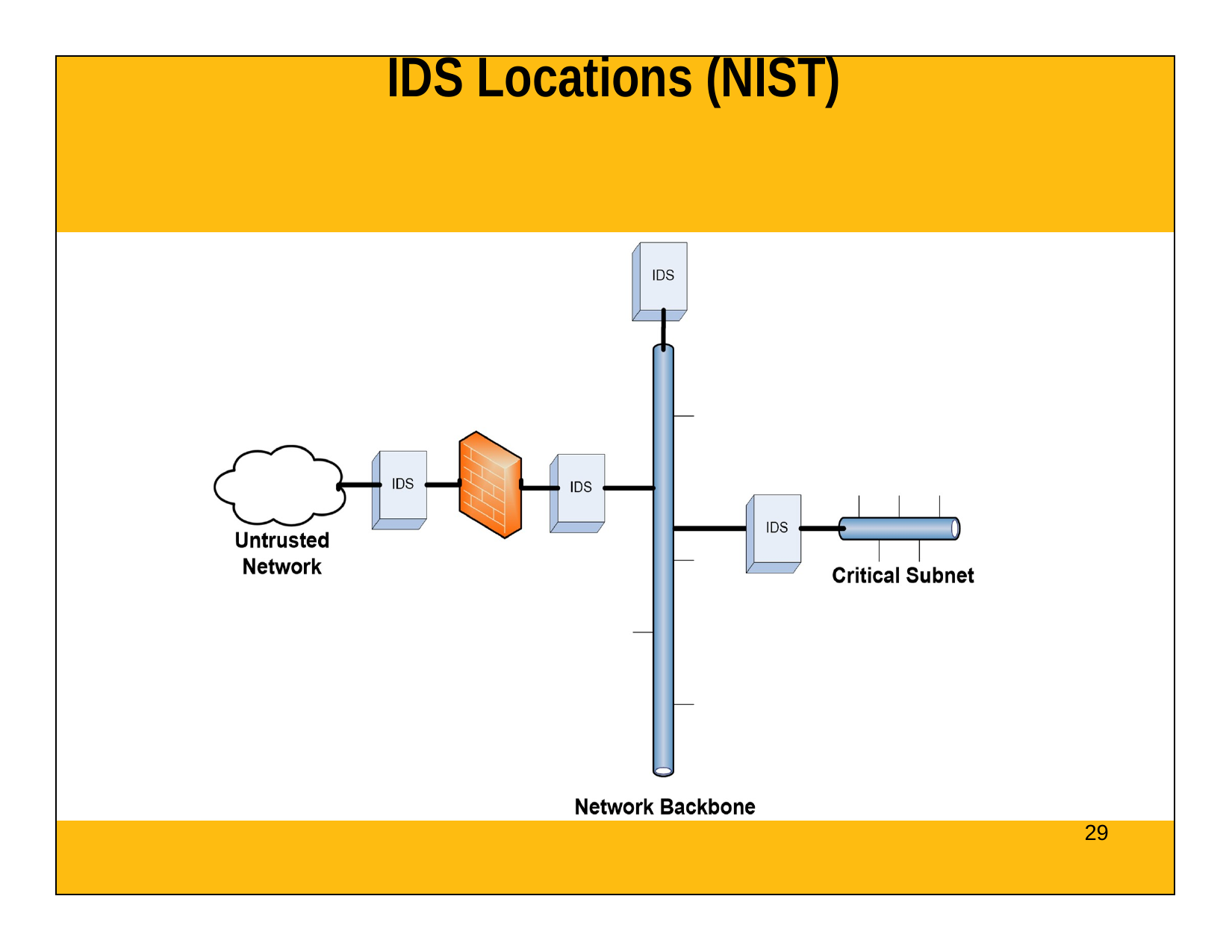

| IDS Locations (NIST) |
| --- |
|  |
| 29 |